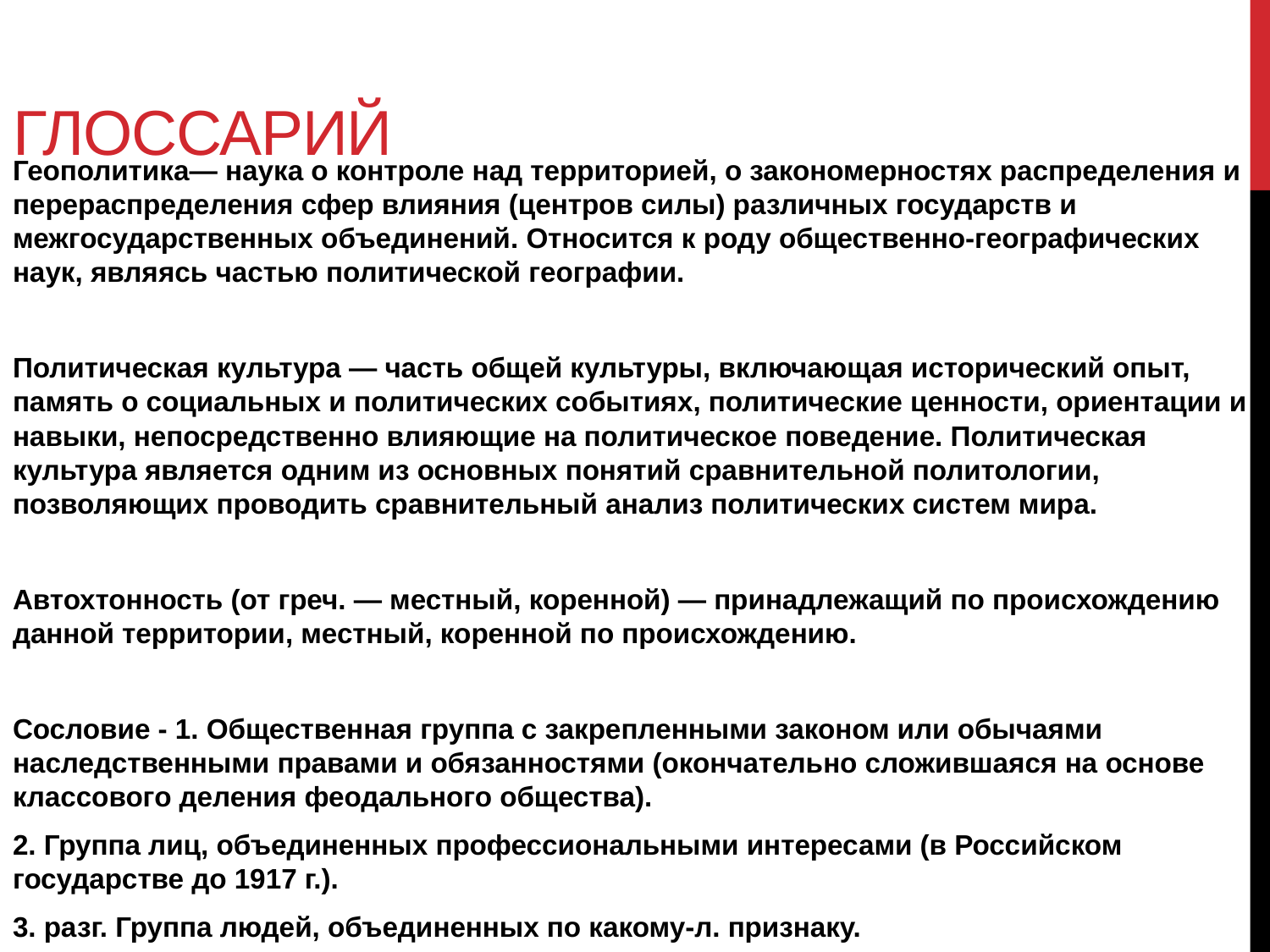

# Глоссарий
Геополитика— наука о контроле над территорией, о закономерностях распределения и перераспределения сфер влияния (центров силы) различных государств и межгосударственных объединений. Относится к роду общественно-географических наук, являясь частью политической географии.

Политическая культура — часть общей культуры, включающая исторический опыт, память о социальных и политических событиях, политические ценности, ориентации и навыки, непосредственно влияющие на политическое поведение. Политическая культура является одним из основных понятий сравнительной политологии, позволяющих проводить сравнительный анализ политических систем мира.

Автохтонность (от греч. — местный, коренной) — принадлежащий по происхождению данной территории, местный, коренной по происхождению.

Сословие - 1. Общественная группа с закрепленными законом или обычаями наследственными правами и обязанностями (окончательно сложившаяся на основе классового деления феодального общества).
2. Группа лиц, объединенных профессиональными интересами (в Российском государстве до 1917 г.).
3. разг. Группа людей, объединенных по какому-л. признаку.